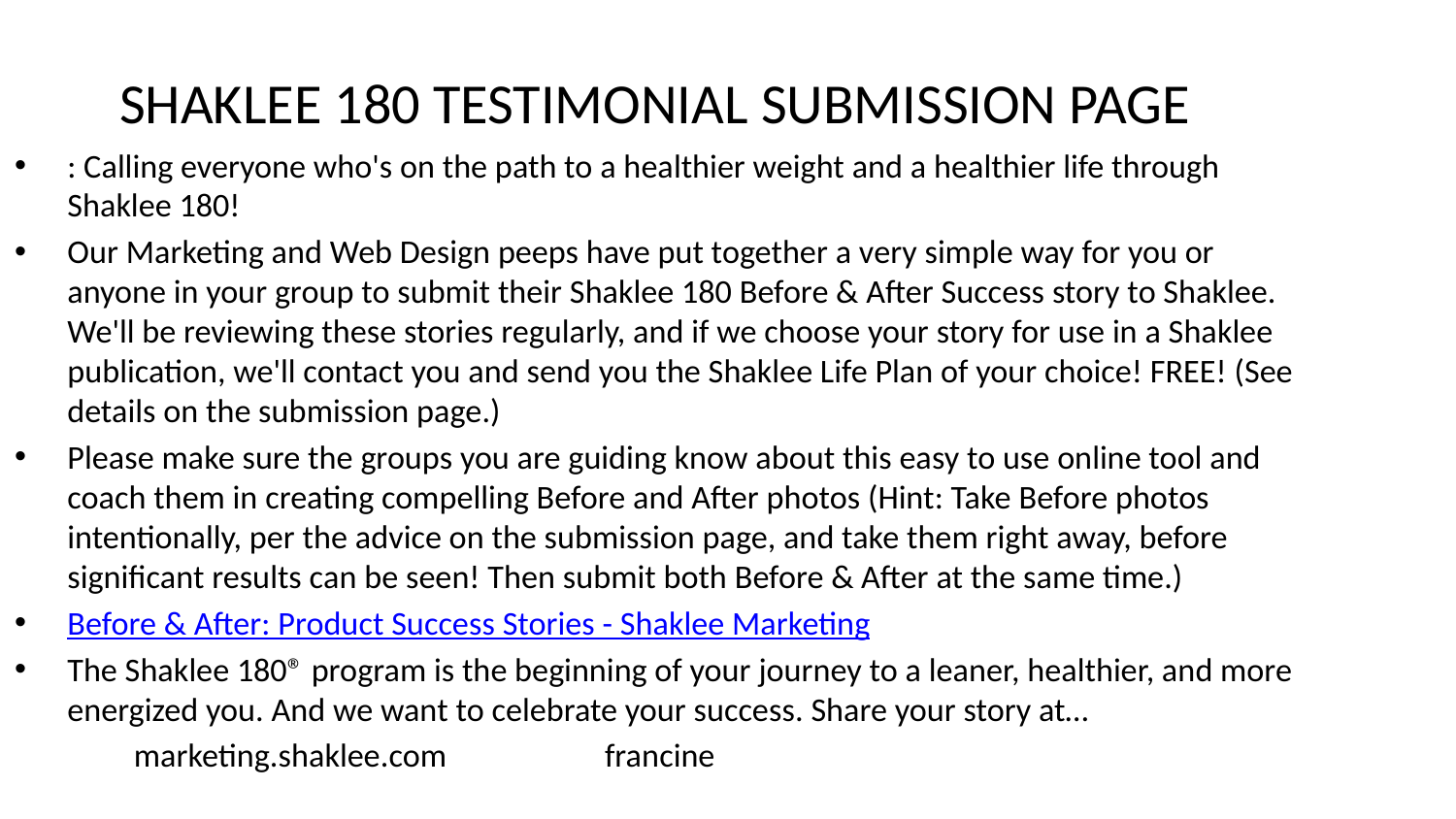

SHAKLEE 180 TESTIMONIAL SUBMISSION PAGE
: Calling everyone who's on the path to a healthier weight and a healthier life through Shaklee 180!
Our Marketing and Web Design peeps have put together a very simple way for you or anyone in your group to submit their Shaklee 180 Before & After Success story to Shaklee. We'll be reviewing these stories regularly, and if we choose your story for use in a Shaklee publication, we'll contact you and send you the Shaklee Life Plan of your choice! FREE! (See details on the submission page.)
Please make sure the groups you are guiding know about this easy to use online tool and coach them in creating compelling Before and After photos (Hint: Take Before photos intentionally, per the advice on the submission page, and take them right away, before significant results can be seen! Then submit both Before & After at the same time.)
Before & After: Product Success Stories - Shaklee Marketing
The Shaklee 180® program is the beginning of your journey to a leaner, healthier, and more energized you. And we want to celebrate your success. Share your story at…
			marketing.shaklee.com                     francine